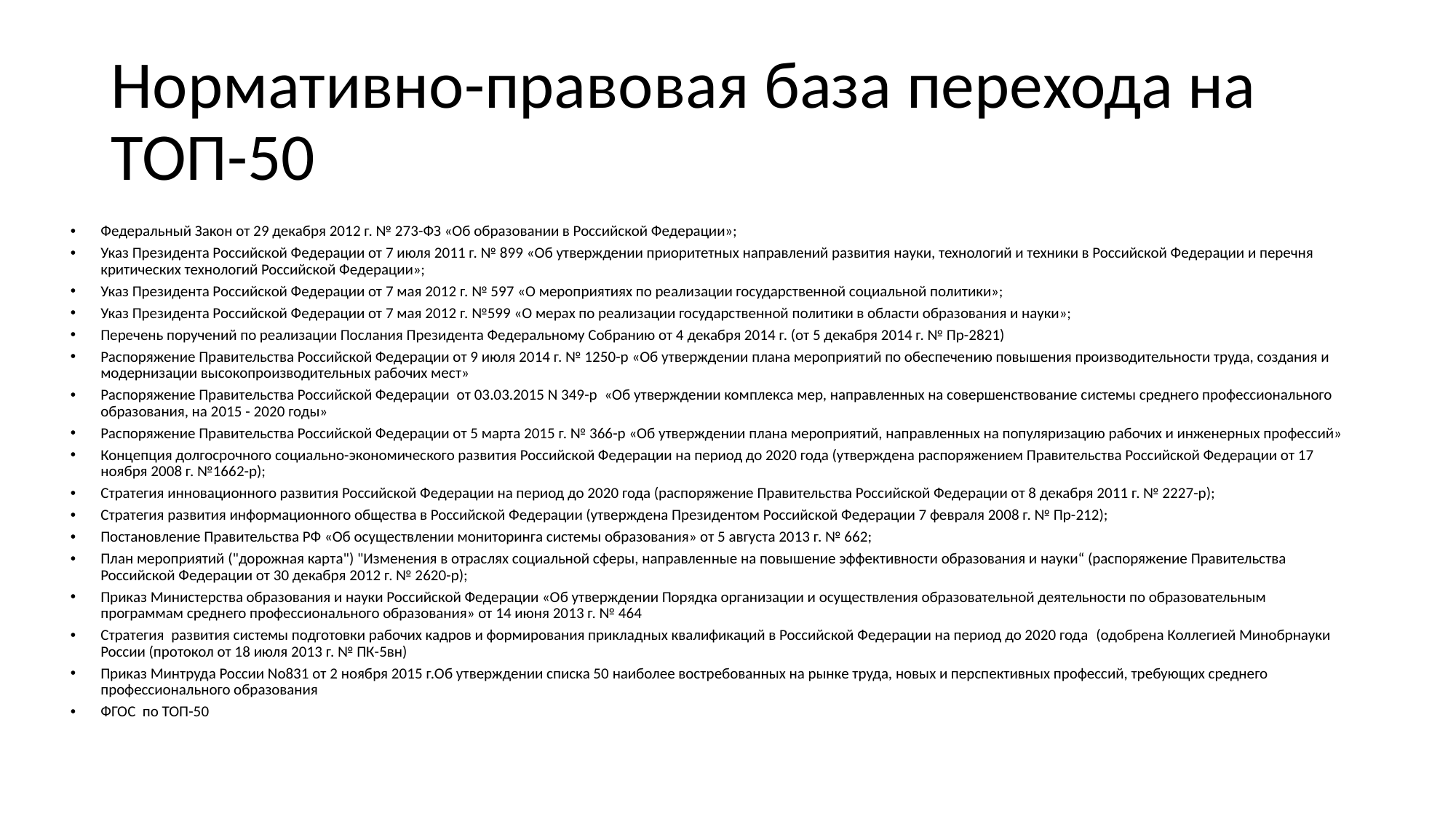

# Нормативно-правовая база перехода на ТОП-50
Федеральный Закон от 29 декабря 2012 г. № 273-ФЗ «Об образовании в Российской Федерации»;
Указ Президента Российской Федерации от 7 июля 2011 г. № 899 «Об утверждении приоритетных направлений развития науки, технологий и техники в Российской Федерации и перечня критических технологий Российской Федерации»;
Указ Президента Российской Федерации от 7 мая 2012 г. № 597 «О мероприятиях по реализации государственной социальной политики»;
Указ Президента Российской Федерации от 7 мая 2012 г. №599 «О мерах по реализации государственной политики в области образования и науки»;
Перечень поручений по реализации Послания Президента Федеральному Собранию от 4 декабря 2014 г. (от 5 декабря 2014 г. № Пр-2821)
Распоряжение Правительства Российской Федерации от 9 июля 2014 г. № 1250-р «Об утверждении плана мероприятий по обеспечению повышения производительности труда, создания и модернизации высокопроизводительных рабочих мест»
Распоряжение Правительства Российской Федерации  от 03.03.2015 N 349-р  «Об утверждении комплекса мер, направленных на совершенствование системы среднего профессионального образования, на 2015 - 2020 годы»
Распоряжение Правительства Российской Федерации от 5 марта 2015 г. № 366-р «Об утверждении плана мероприятий, направленных на популяризацию рабочих и инженерных профессий»
Концепция долгосрочного социально-экономического развития Российской Федерации на период до 2020 года (утверждена распоряжением Правительства Российской Федерации от 17 ноября 2008 г. №1662-р);
Стратегия инновационного развития Российской Федерации на период до 2020 года (распоряжение Правительства Российской Федерации от 8 декабря 2011 г. № 2227-р);
Стратегия развития информационного общества в Российской Федерации (утверждена Президентом Российской Федерации 7 февраля 2008 г. № Пр-212);
Постановление Правительства РФ «Об осуществлении мониторинга системы образования» от 5 августа 2013 г. № 662;
План мероприятий ("дорожная карта") "Изменения в отраслях социальной сферы, направленные на повышение эффективности образования и науки“ (распоряжение Правительства Российской Федерации от 30 декабря 2012 г. № 2620-р);
Приказ Министерства образования и науки Российской Федерации «Об утверждении Порядка организации и осуществления образовательной деятельности по образовательным программам среднего профессионального образования» от 14 июня 2013 г. № 464
Стратегия  развития системы подготовки рабочих кадров и формирования прикладных квалификаций в Российской Федерации на период до 2020 года  (одобрена Коллегией Минобрнауки России (протокол от 18 июля 2013 г. № ПК-5вн)
Приказ Минтруда России No831 от 2 ноября 2015 г.Об утверждении списка 50 наиболее востребованных на рынке труда, новых и перспективных профессий, требующих среднего профессионального образования
ФГОС  по ТОП-50